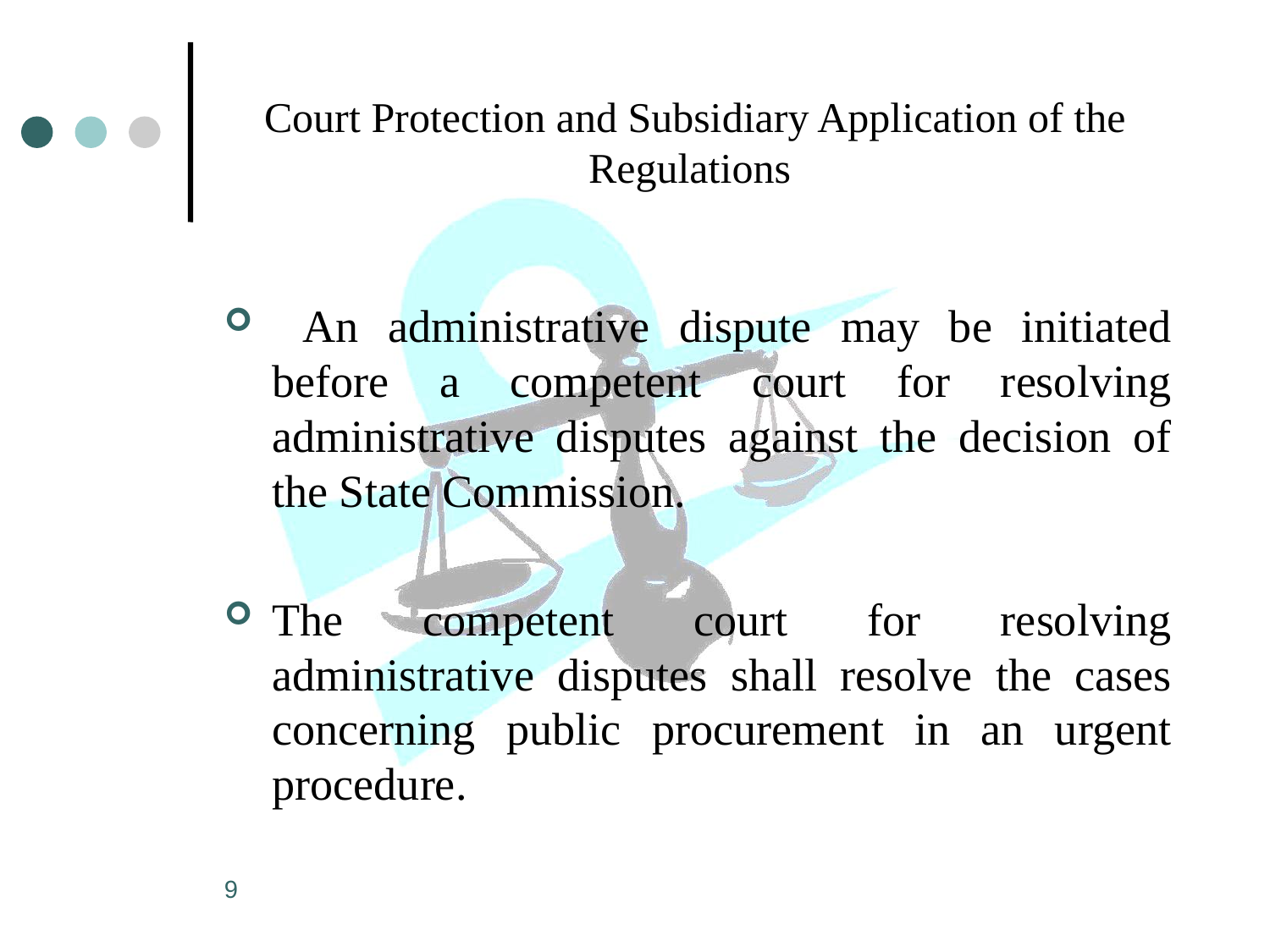

# Court Protection and Subsidiary Application of the Regulations

 An administrative dispute may be initiated before a competent court for resolving administrative disputes against the decision of the State Commission.

The competent court for resolving administrative disputes shall resolve the cases concerning public procurement in an urgent procedure.
9